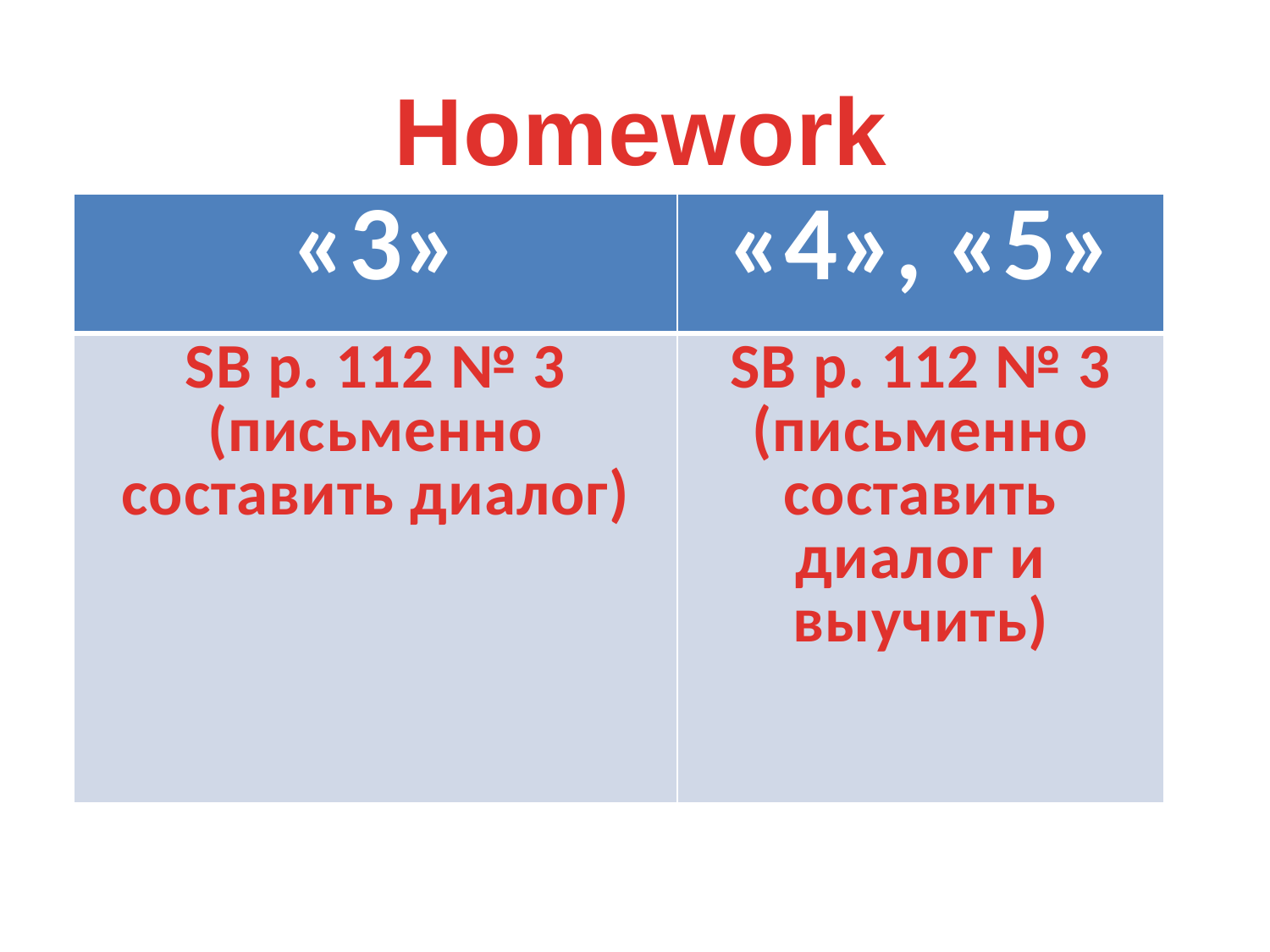

Homework
| «3» | «4», «5» |
| --- | --- |
| SB p. 112 № 3 (письменно составить диалог) | SB p. 112 № 3 (письменно составить диалог и выучить) |